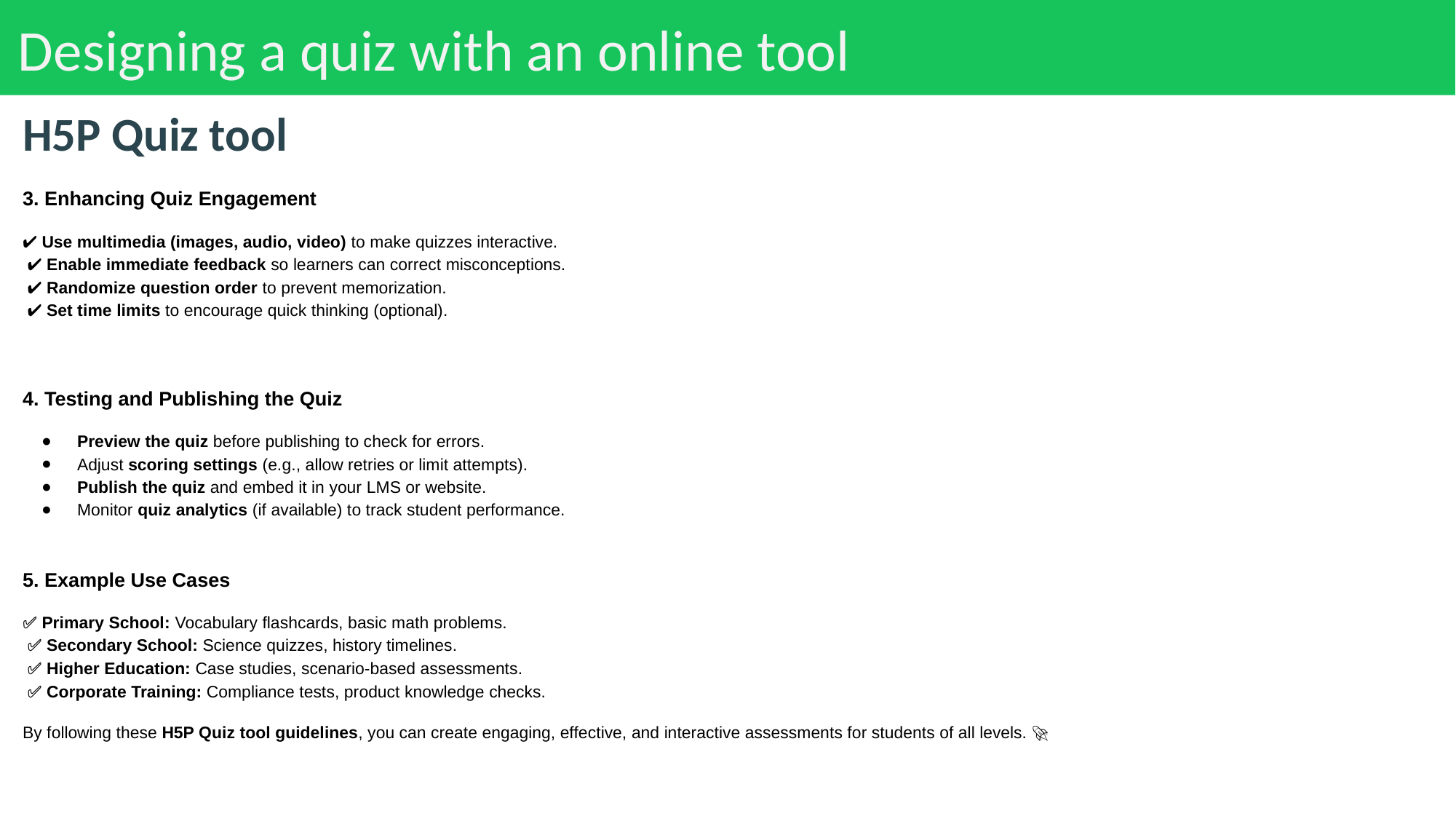

# Designing a quiz with an online tool
H5P Quiz tool
3. Enhancing Quiz Engagement
✔ Use multimedia (images, audio, video) to make quizzes interactive.
 ✔ Enable immediate feedback so learners can correct misconceptions.
 ✔ Randomize question order to prevent memorization.
 ✔ Set time limits to encourage quick thinking (optional).

4. Testing and Publishing the Quiz
Preview the quiz before publishing to check for errors.
Adjust scoring settings (e.g., allow retries or limit attempts).
Publish the quiz and embed it in your LMS or website.
Monitor quiz analytics (if available) to track student performance.
5. Example Use Cases
✅ Primary School: Vocabulary flashcards, basic math problems.
 ✅ Secondary School: Science quizzes, history timelines.
 ✅ Higher Education: Case studies, scenario-based assessments.
 ✅ Corporate Training: Compliance tests, product knowledge checks.
By following these H5P Quiz tool guidelines, you can create engaging, effective, and interactive assessments for students of all levels. 🚀